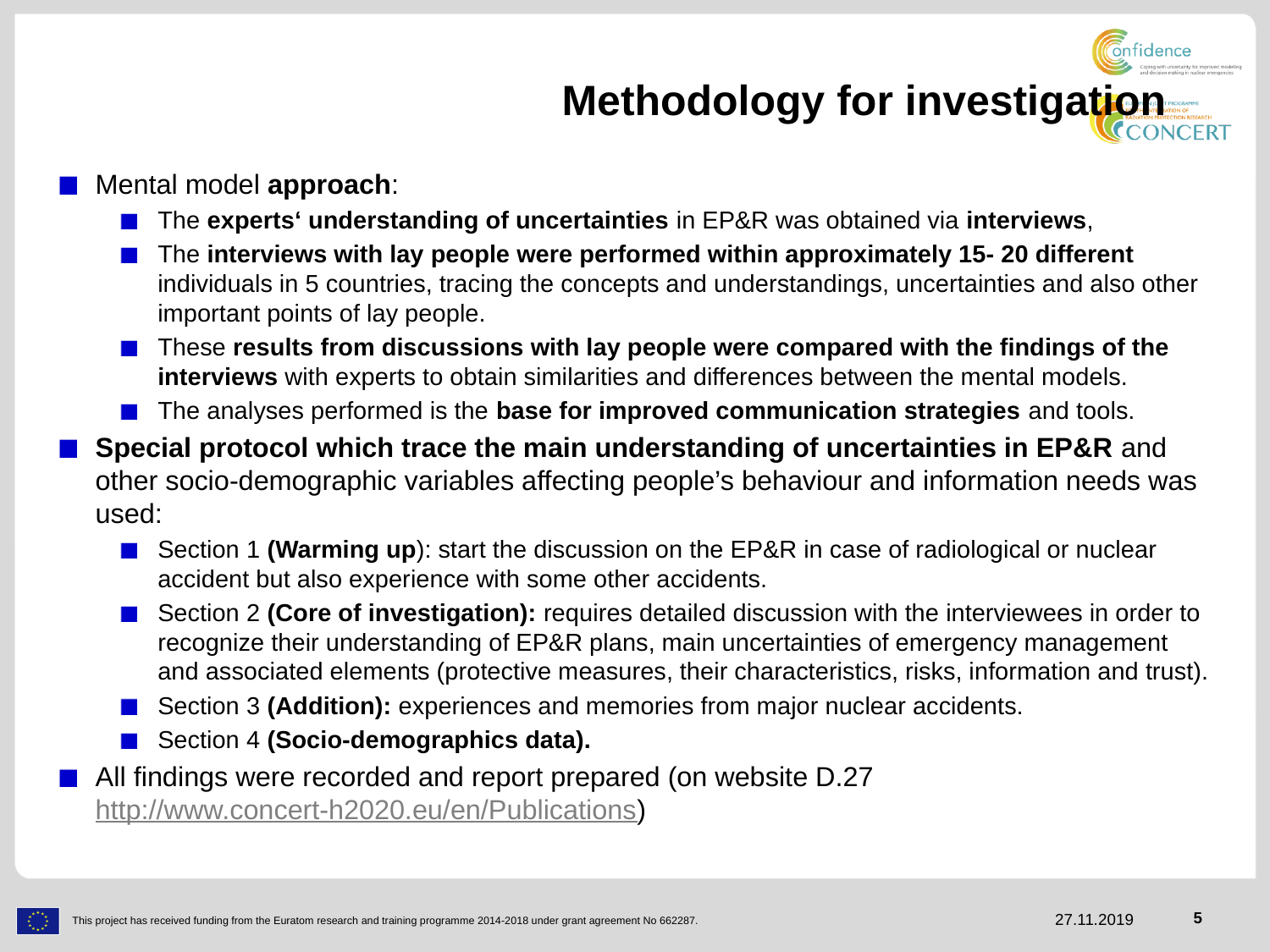

# Methodology for investigation
Mental model approach:
The experts‘ understanding of uncertainties in EP&R was obtained via interviews,
The interviews with lay people were performed within approximately 15- 20 different individuals in 5 countries, tracing the concepts and understandings, uncertainties and also other important points of lay people.
These results from discussions with lay people were compared with the findings of the interviews with experts to obtain similarities and differences between the mental models.
The analyses performed is the base for improved communication strategies and tools.
Special protocol which trace the main understanding of uncertainties in EP&R and other socio-demographic variables affecting people’s behaviour and information needs was used:
Section 1 (Warming up): start the discussion on the EP&R in case of radiological or nuclear accident but also experience with some other accidents.
Section 2 (Core of investigation): requires detailed discussion with the interviewees in order to recognize their understanding of EP&R plans, main uncertainties of emergency management and associated elements (protective measures, their characteristics, risks, information and trust).
Section 3 (Addition): experiences and memories from major nuclear accidents.
Section 4 (Socio-demographics data).
All findings were recorded and report prepared (on website D.27 http://www.concert-h2020.eu/en/Publications)